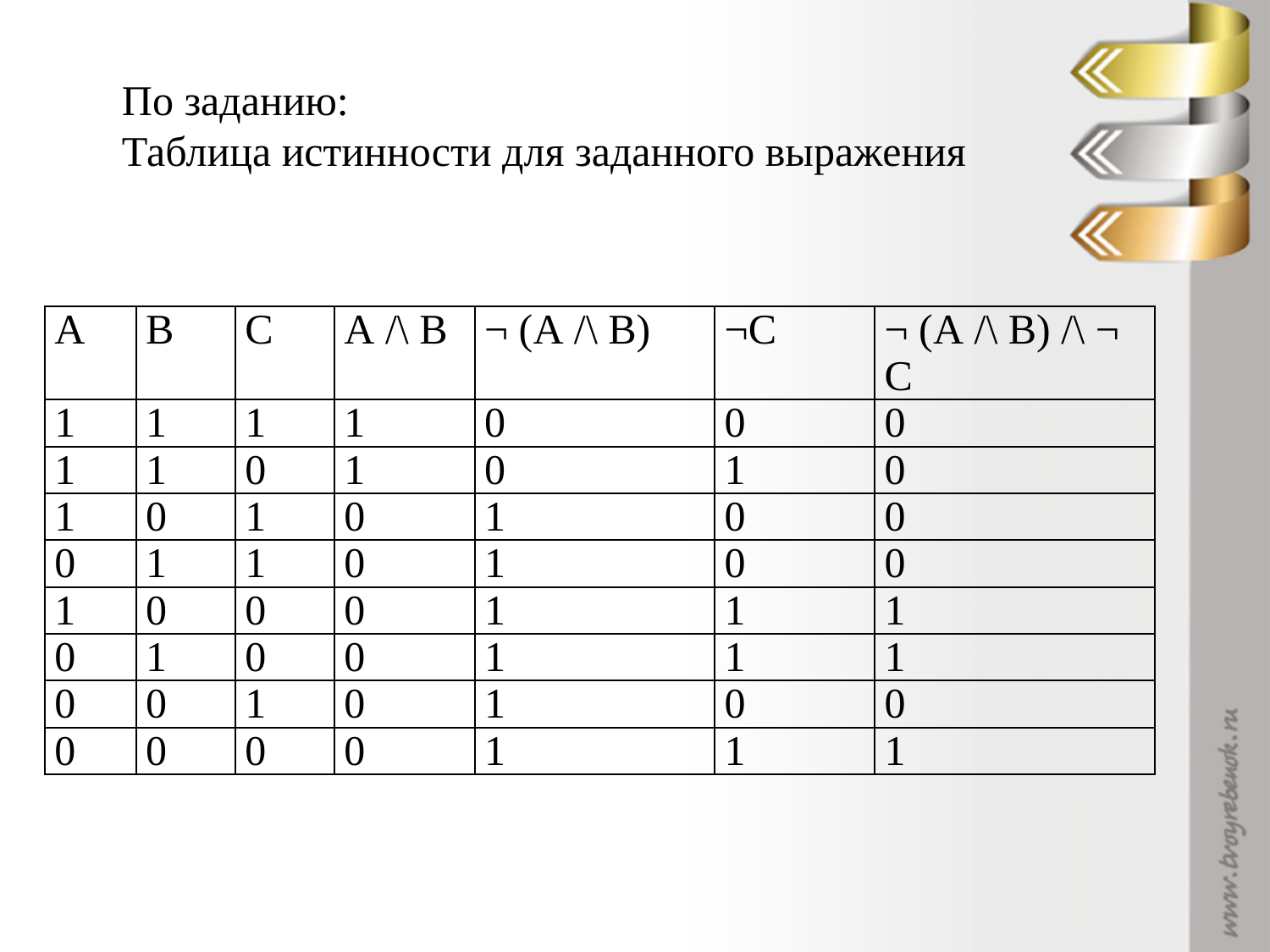

По заданию:
Таблица истинности для заданного выражения
| А | В | С | A /\ B | ¬ (A /\ B) | ¬C | ¬ (A /\ B) /\ ¬C |
| --- | --- | --- | --- | --- | --- | --- |
| 1 | 1 | 1 | 1 | 0 | 0 | 0 |
| 1 | 1 | 0 | 1 | 0 | 1 | 0 |
| 1 | 0 | 1 | 0 | 1 | 0 | 0 |
| 0 | 1 | 1 | 0 | 1 | 0 | 0 |
| 1 | 0 | 0 | 0 | 1 | 1 | 1 |
| 0 | 1 | 0 | 0 | 1 | 1 | 1 |
| 0 | 0 | 1 | 0 | 1 | 0 | 0 |
| 0 | 0 | 0 | 0 | 1 | 1 | 1 |